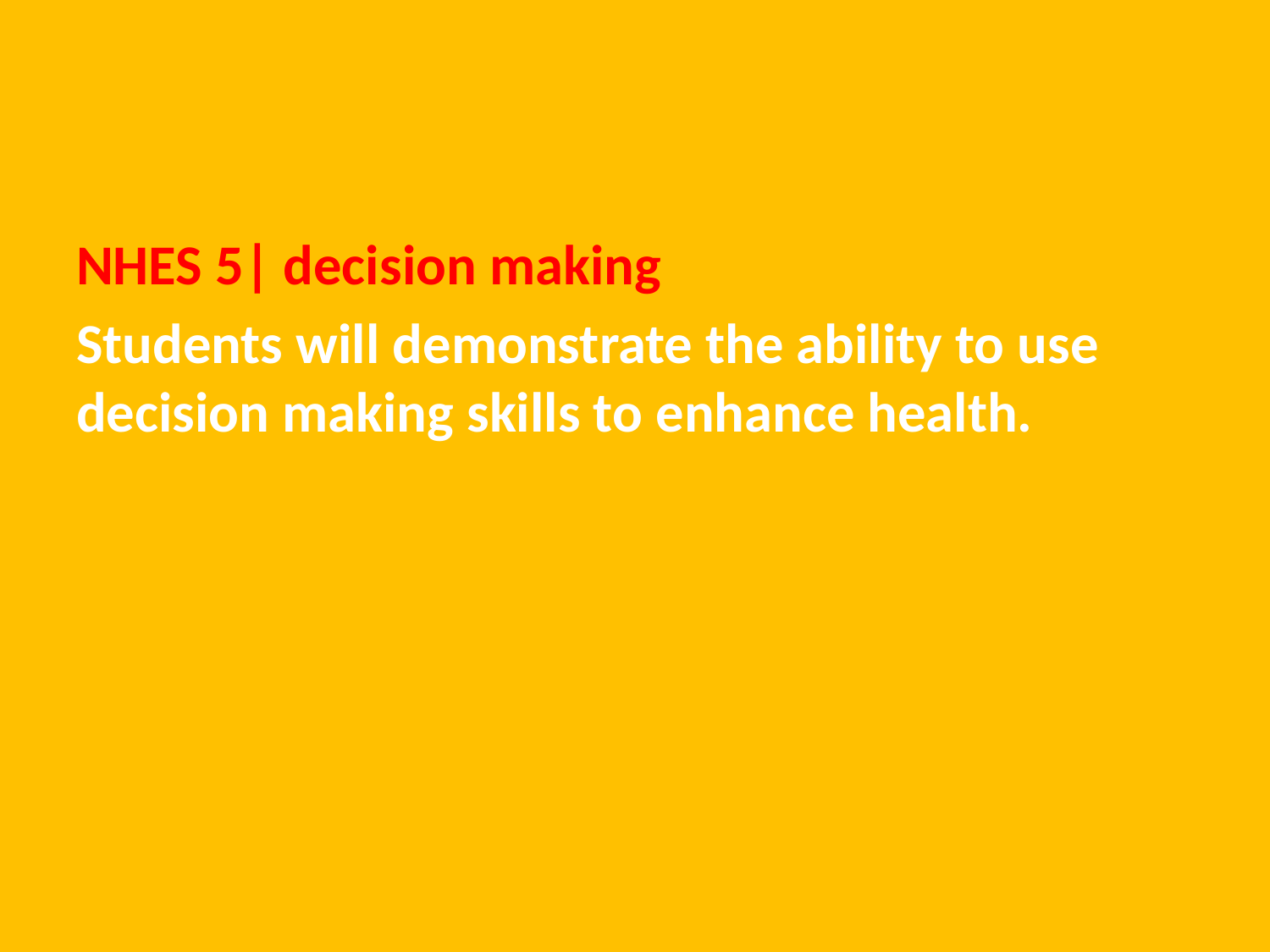

NHES 5| decision making
Students will demonstrate the ability to use decision making skills to enhance health.